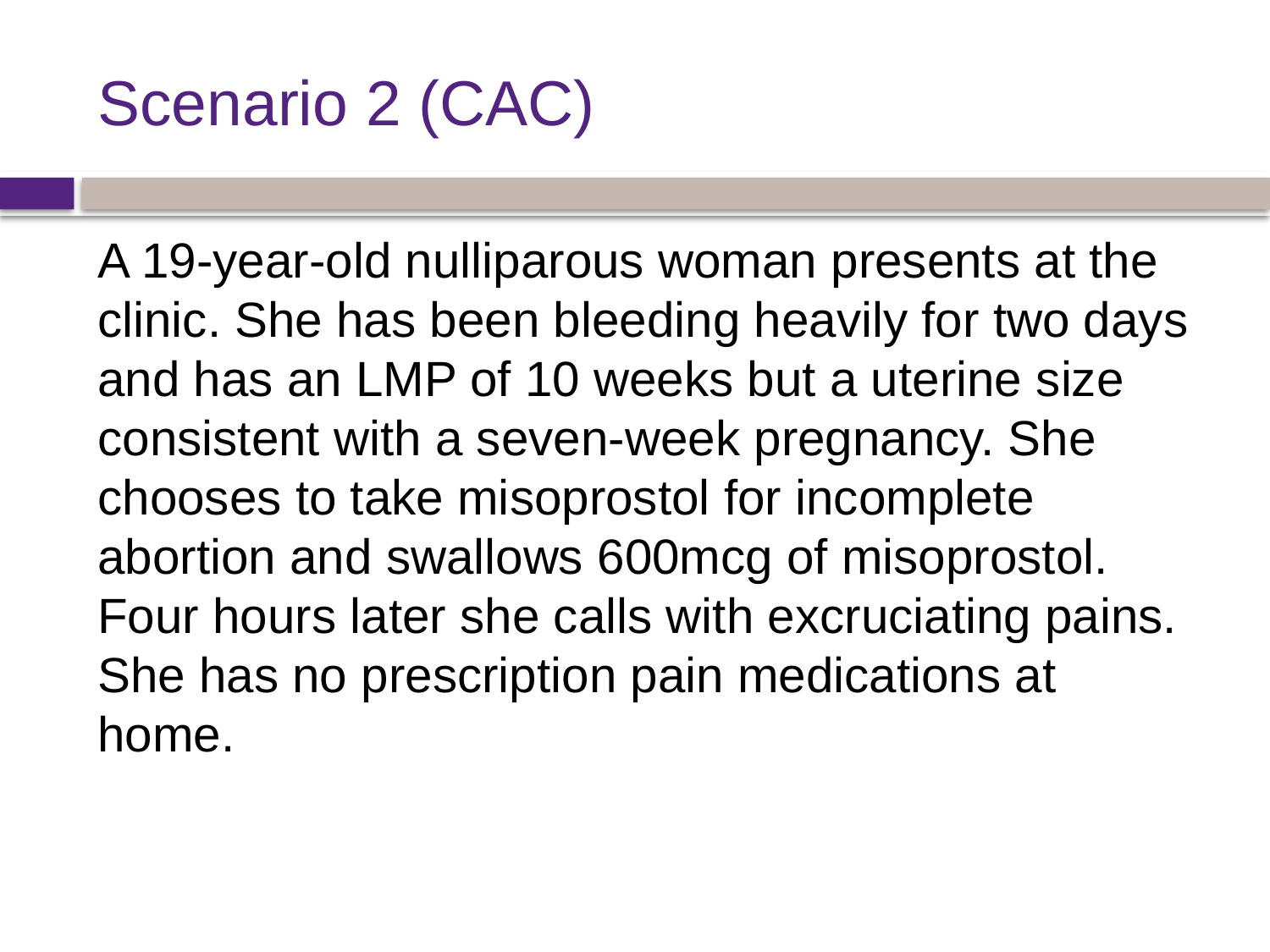

# Scenario 2 (CAC)
A 19-year-old nulliparous woman presents at the clinic. She has been bleeding heavily for two days and has an LMP of 10 weeks but a uterine size consistent with a seven-week pregnancy. She chooses to take misoprostol for incomplete abortion and swallows 600mcg of misoprostol. Four hours later she calls with excruciating pains. She has no prescription pain medications at home.